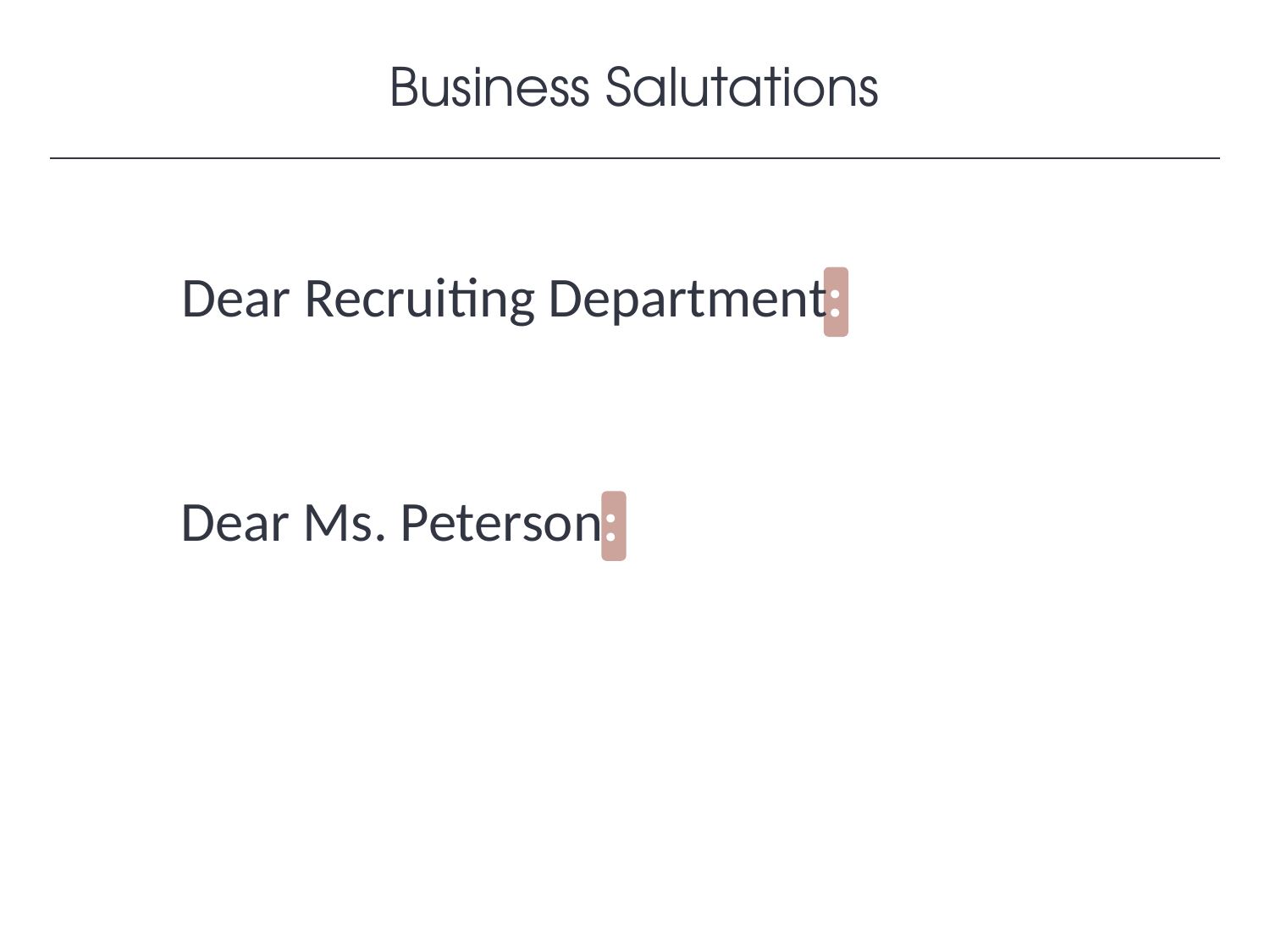

Business Salutations
HAWKES LEARNING
Dear Recruiting Department:

Dear Ms. Peterson: